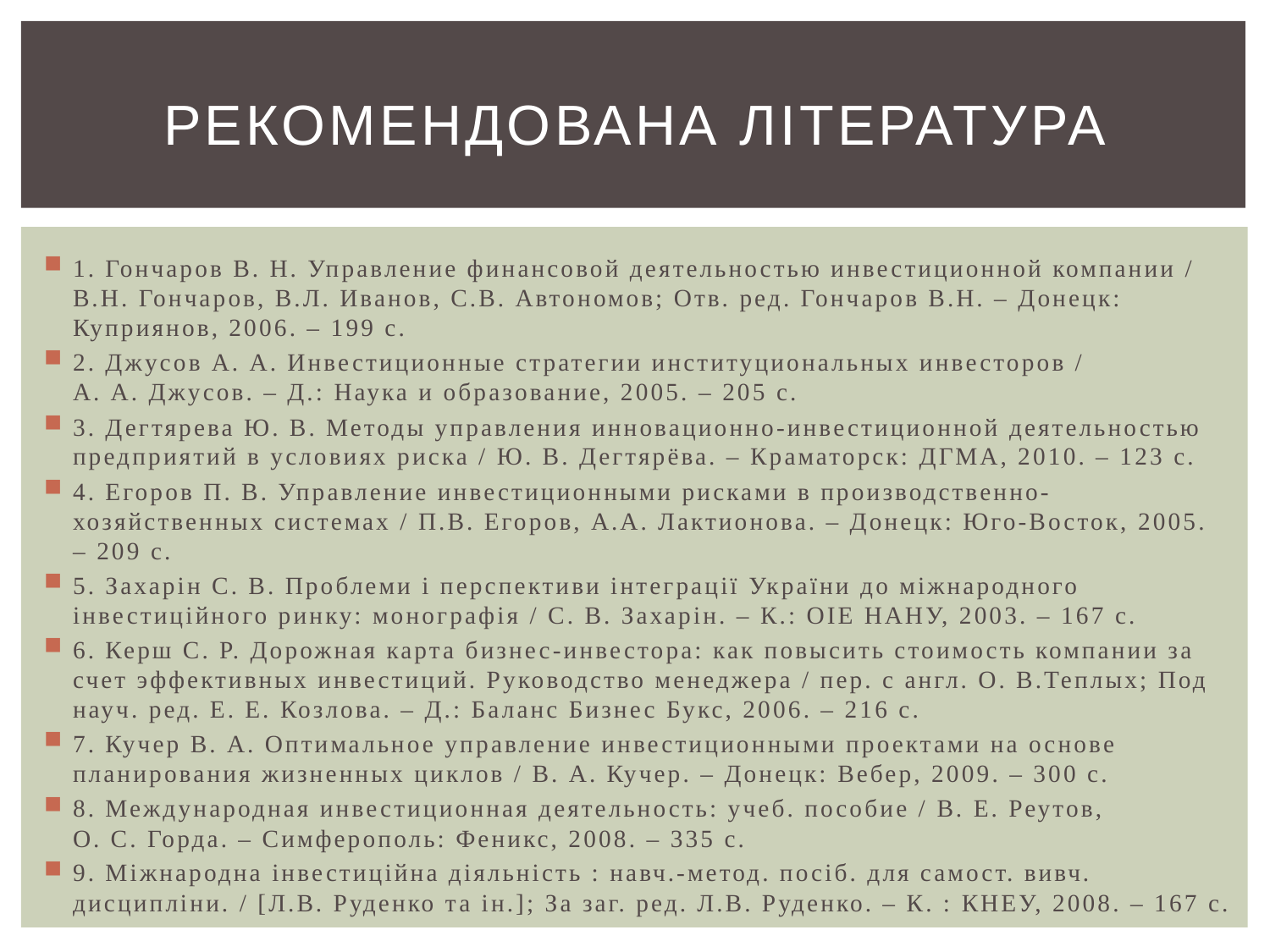

# РЕКОМЕНДОВАНА ЛІТЕРАТУРА
1. Гончаров В. Н. Управление финансовой деятельностью инвестиционной компании / В.Н. Гончаров, В.Л. Иванов, С.В. Автономов; Отв. ред. Гончаров В.Н. – Донецк: Куприянов, 2006. – 199 с.
2. Джусов А. А. Инвестиционные стратегии институциональных инвесторов /                 А. А. Джусов. – Д.: Наука и образование, 2005. – 205 с.
3. Дегтярева Ю. В. Методы управления инновационно-инвестиционной деятельностью предприятий в условиях риска / Ю. В. Дегтярёва. – Краматорск: ДГМА, 2010. – 123 с.
4. Егоров П. В. Управление инвестиционными рисками в производственно-хозяйственных системах / П.В. Егоров, А.А. Лактионова. – Донецк: Юго-Восток, 2005. – 209 с.
5. Захарін С. В. Проблеми і перспективи інтеграції України до міжнародного інвестиційного ринку: монографія / С. В. Захарін. – К.: ОІЕ НАНУ, 2003. – 167 с.
6. Керш С. Р. Дорожная карта бизнес-инвестора: как повысить стоимость компании за счет эффективных инвестиций. Руководство менеджера / пер. с англ. О. В.Теплых; Под науч. ред. Е. Е. Козлова. – Д.: Баланс Бизнес Букс, 2006. – 216 с.
7. Кучер В. А. Оптимальное управление инвестиционными проектами на основе планирования жизненных циклов / В. А. Кучер. – Донецк: Вебер, 2009. – 300 с.
8. Международная инвестиционная деятельность: учеб. пособие / В. Е. Реутов,              О. С. Горда. – Симферополь: Феникс, 2008. – 335 с.
9. Міжнародна інвестиційна діяльність : навч.-метод. посіб. для самост. вивч. дисципліни. / [Л.В. Руденко та ін.]; За заг. ред. Л.В. Руденко. – К. : КНЕУ, 2008. – 167 с.